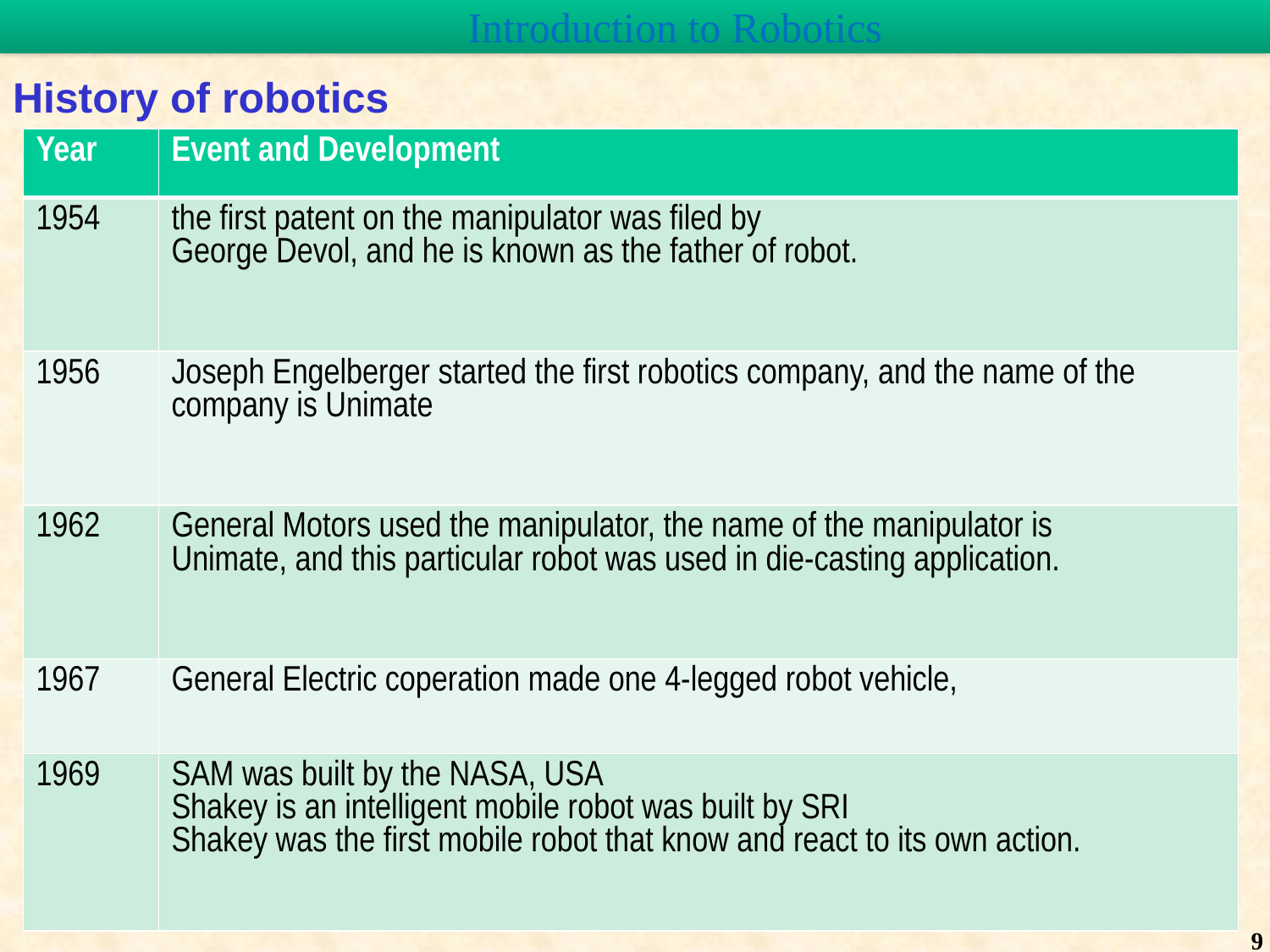

# Introduction to Robotics
History of robotics

| Year | Event and Development |
| --- | --- |
| 1954 | the first patent on the manipulator was filed by George Devol, and he is known as the father of robot. |
| 1956 | Joseph Engelberger started the first robotics company, and the name of the company is Unimate |
| 1962 | General Motors used the manipulator, the name of the manipulator is Unimate, and this particular robot was used in die-casting application. |
| 1967 | General Electric coperation made one 4-legged robot vehicle, |
| 1969 | SAM was built by the NASA, USA Shakey is an intelligent mobile robot was built by SRI Shakey was the first mobile robot that know and react to its own action. |
9